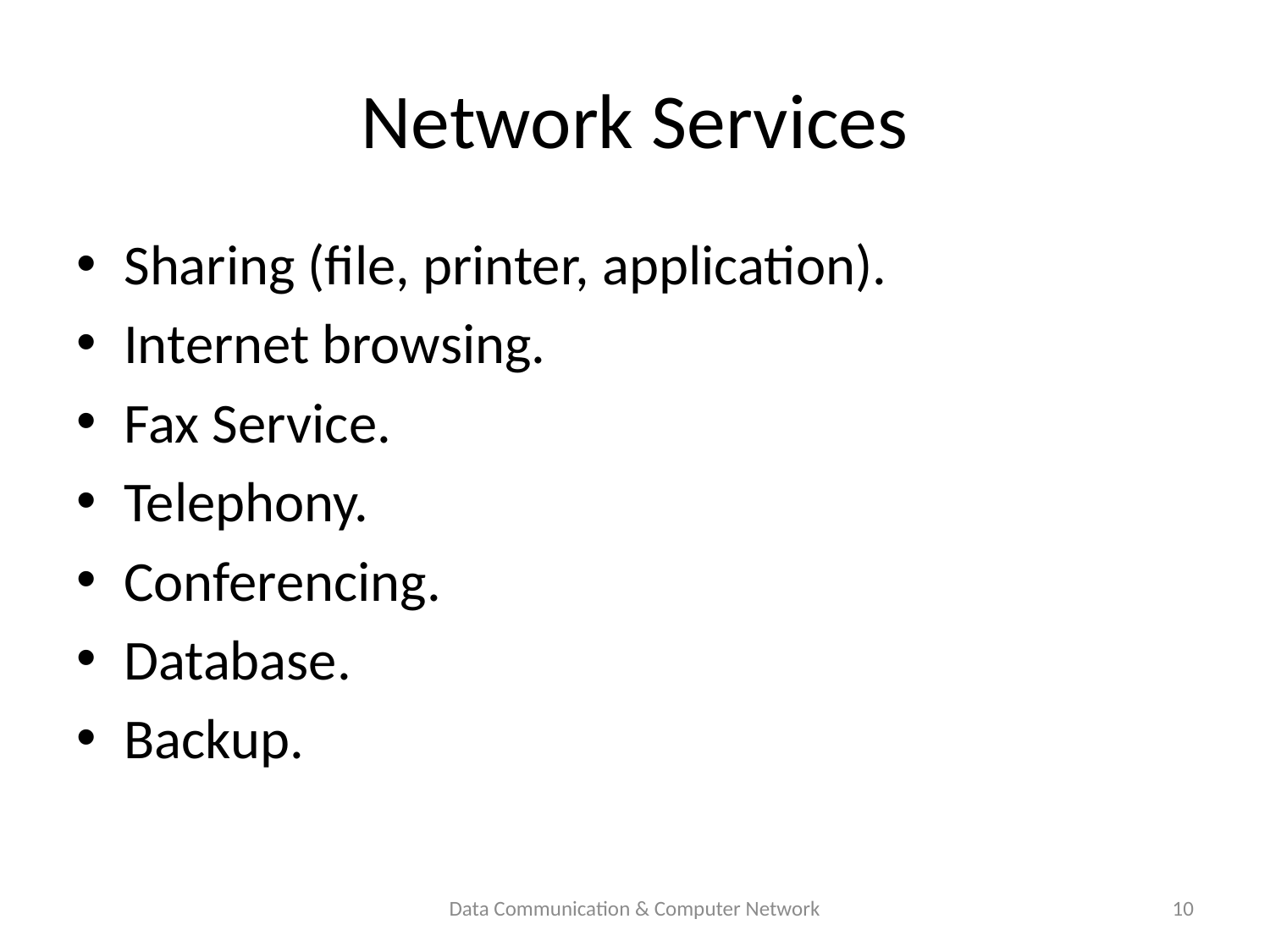

# Network Services
Sharing (file, printer, application).
Internet browsing.
Fax Service.
Telephony.
Conferencing.
Database.
Backup.

Data Communication & Computer Network
10